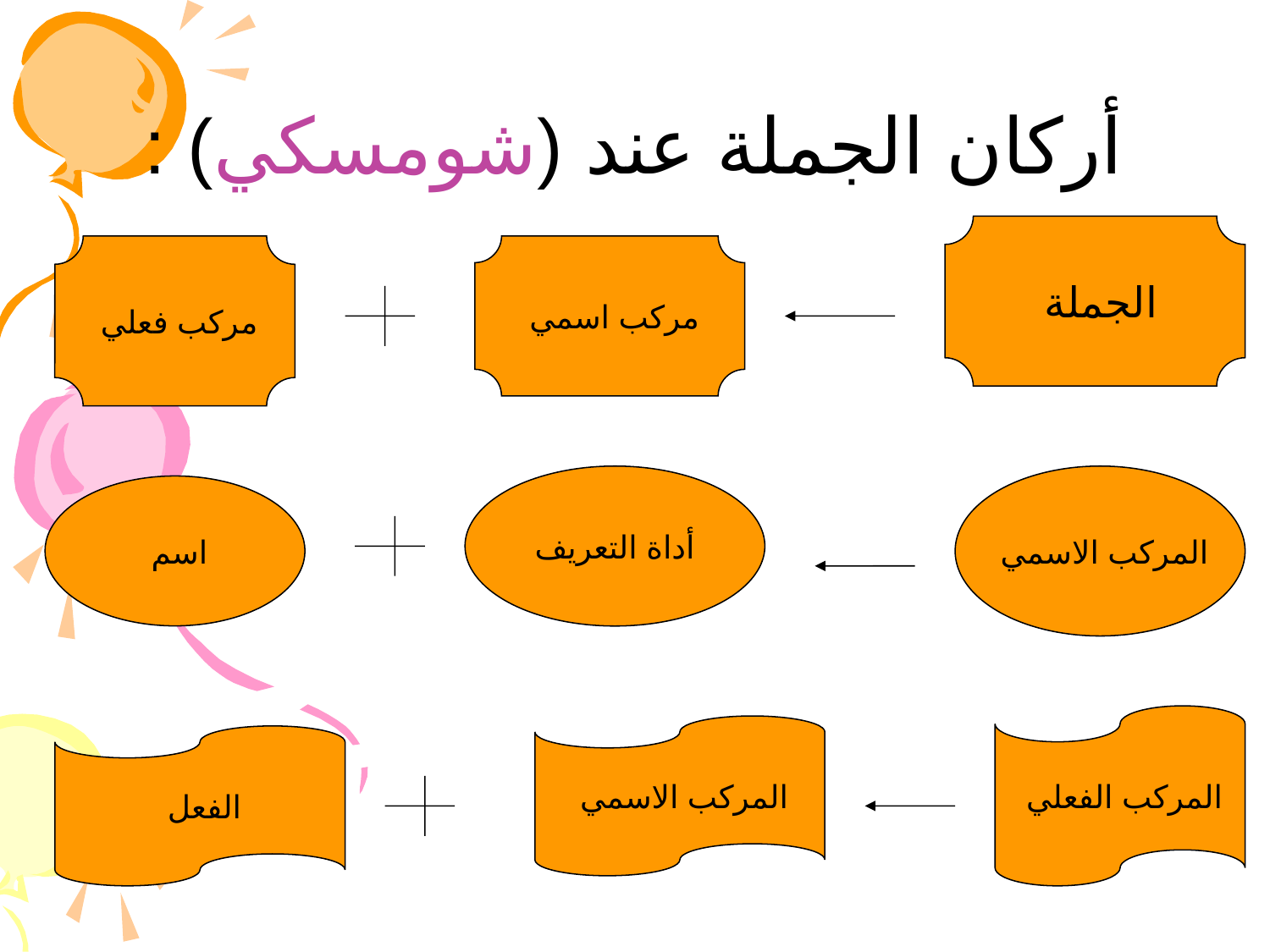

# أركان الجملة عند (شومسكي) :
الجملة

مركب فعلي
مركب اسمي

أداة التعريف
المركب الاسمي
اسم

المركب الفعلي
المركب الاسمي
الفعل